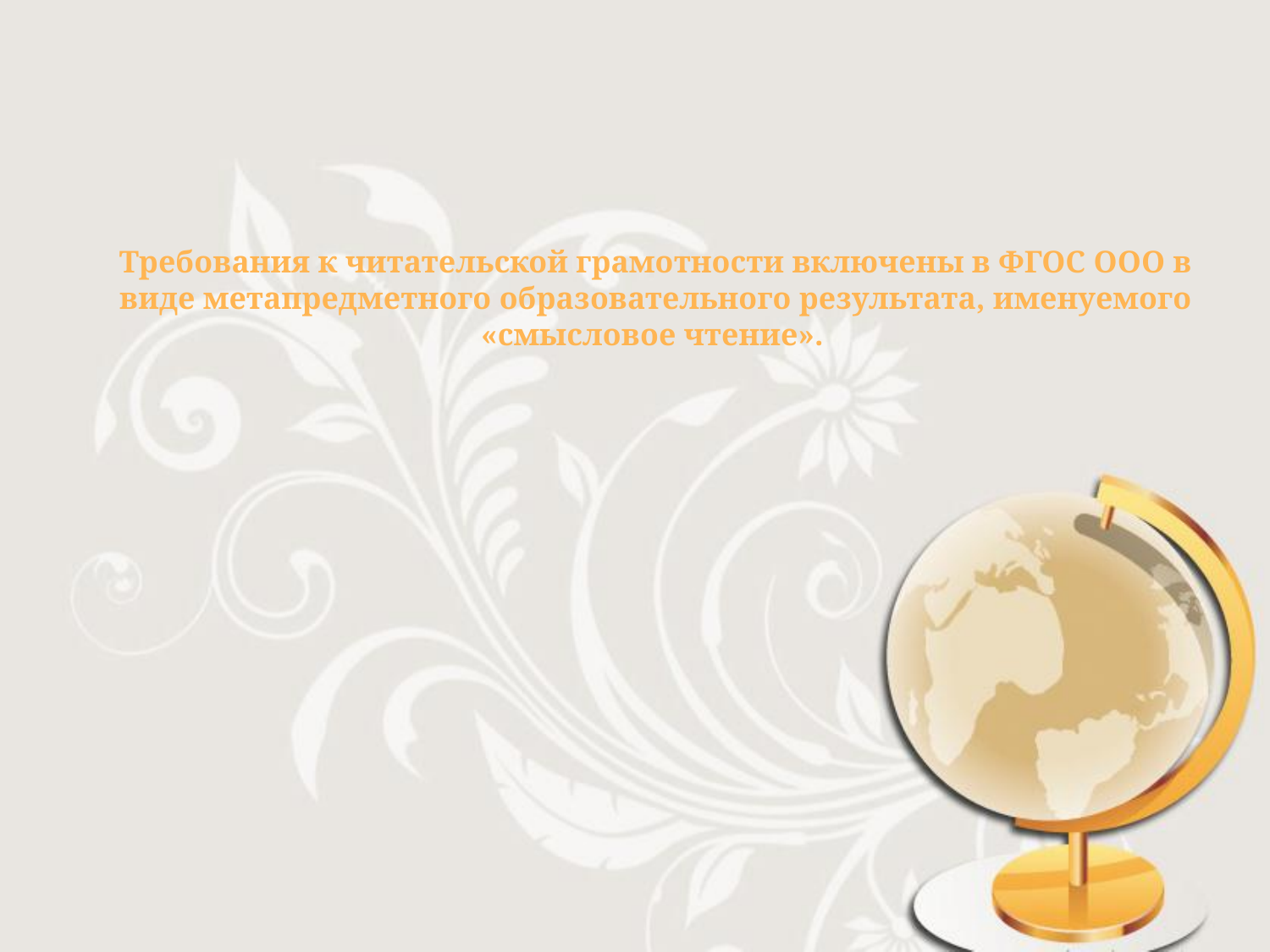

# Требования к читательской грамотности включены в ФГОС ООО в виде метапредметного образовательного результата, именуемого «смысловое чтение».